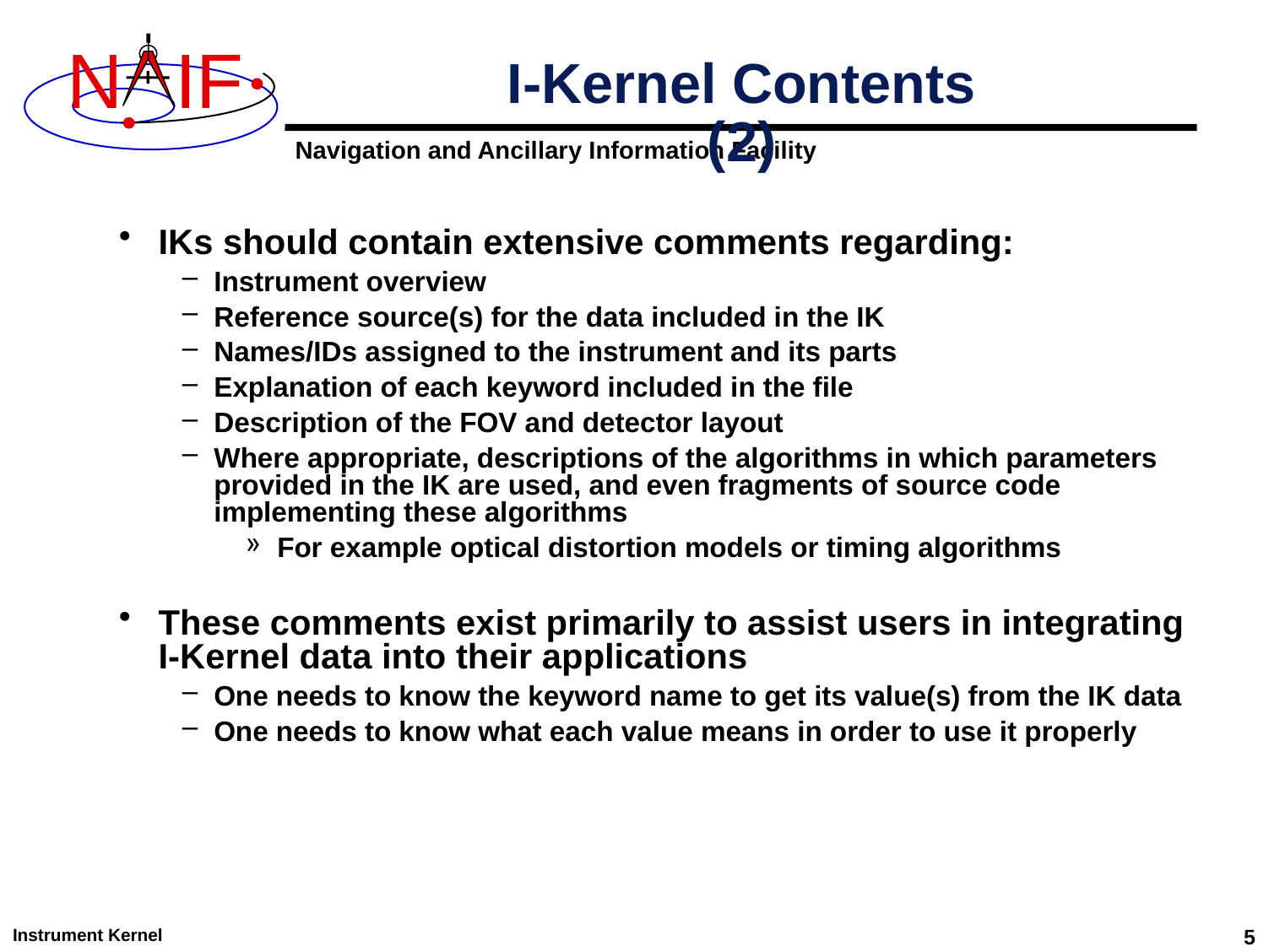

# I-Kernel Contents (2)
IKs should contain extensive comments regarding:
Instrument overview
Reference source(s) for the data included in the IK
Names/IDs assigned to the instrument and its parts
Explanation of each keyword included in the file
Description of the FOV and detector layout
Where appropriate, descriptions of the algorithms in which parameters provided in the IK are used, and even fragments of source code implementing these algorithms
For example optical distortion models or timing algorithms

These comments exist primarily to assist users in integrating I-Kernel data into their applications
One needs to know the keyword name to get its value(s) from the IK data
One needs to know what each value means in order to use it properly

Instrument Kernel
5